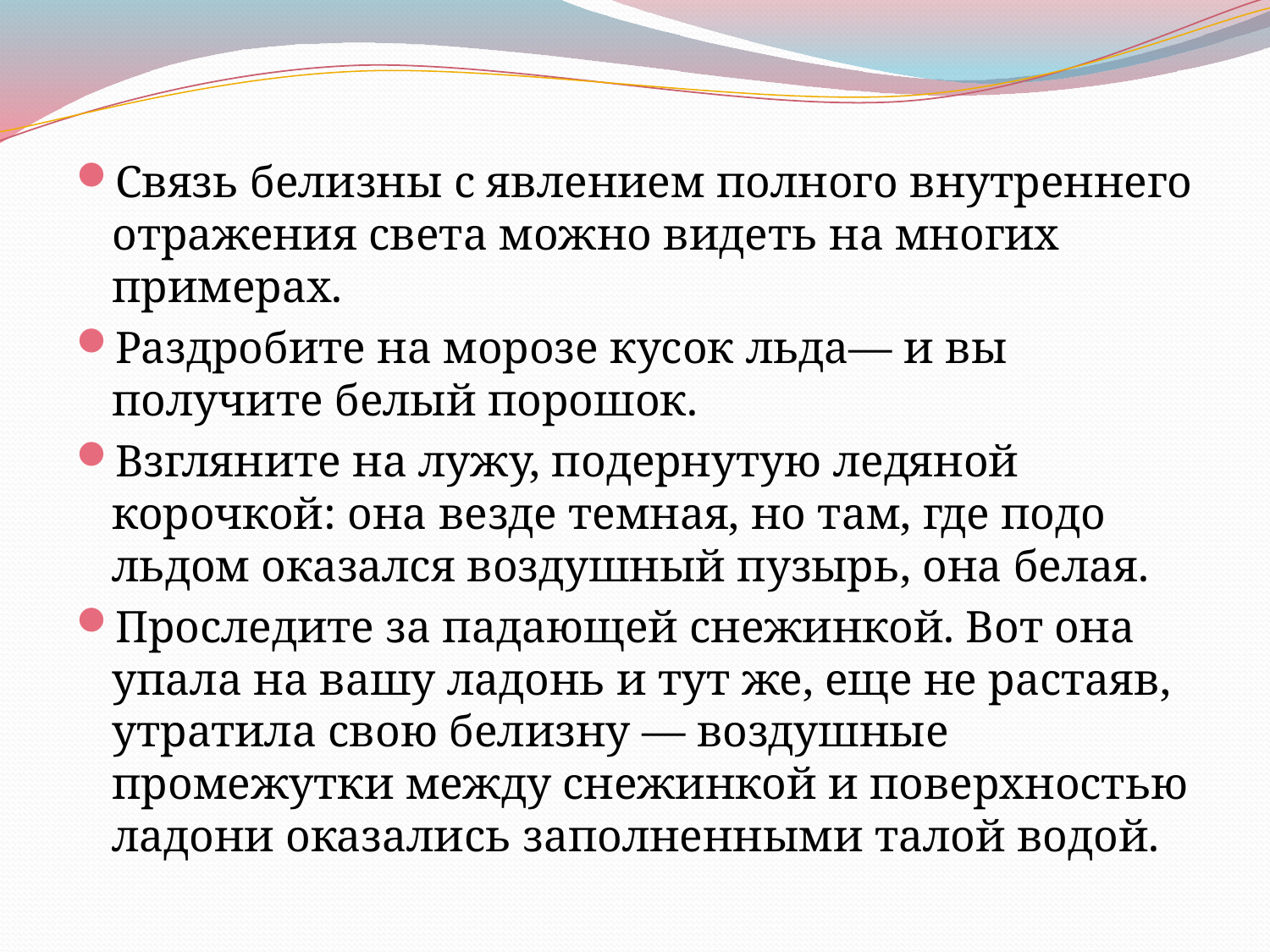

Связь белизны с явлением полного внутреннего отражения света можно видеть на многих примерах.
Раздробите на морозе кусок льда— и вы получите белый порошок.
Взгляните на лужу, подернутую ледяной корочкой: она везде темная, но там, где подо льдом оказался воздушный пузырь, она белая.
Проследите за падающей снежинкой. Вот она упала на вашу ладонь и тут же, еще не растаяв, утратила свою белизну — воздушные промежутки между снежинкой и поверхностью ладони оказались заполненными талой водой.